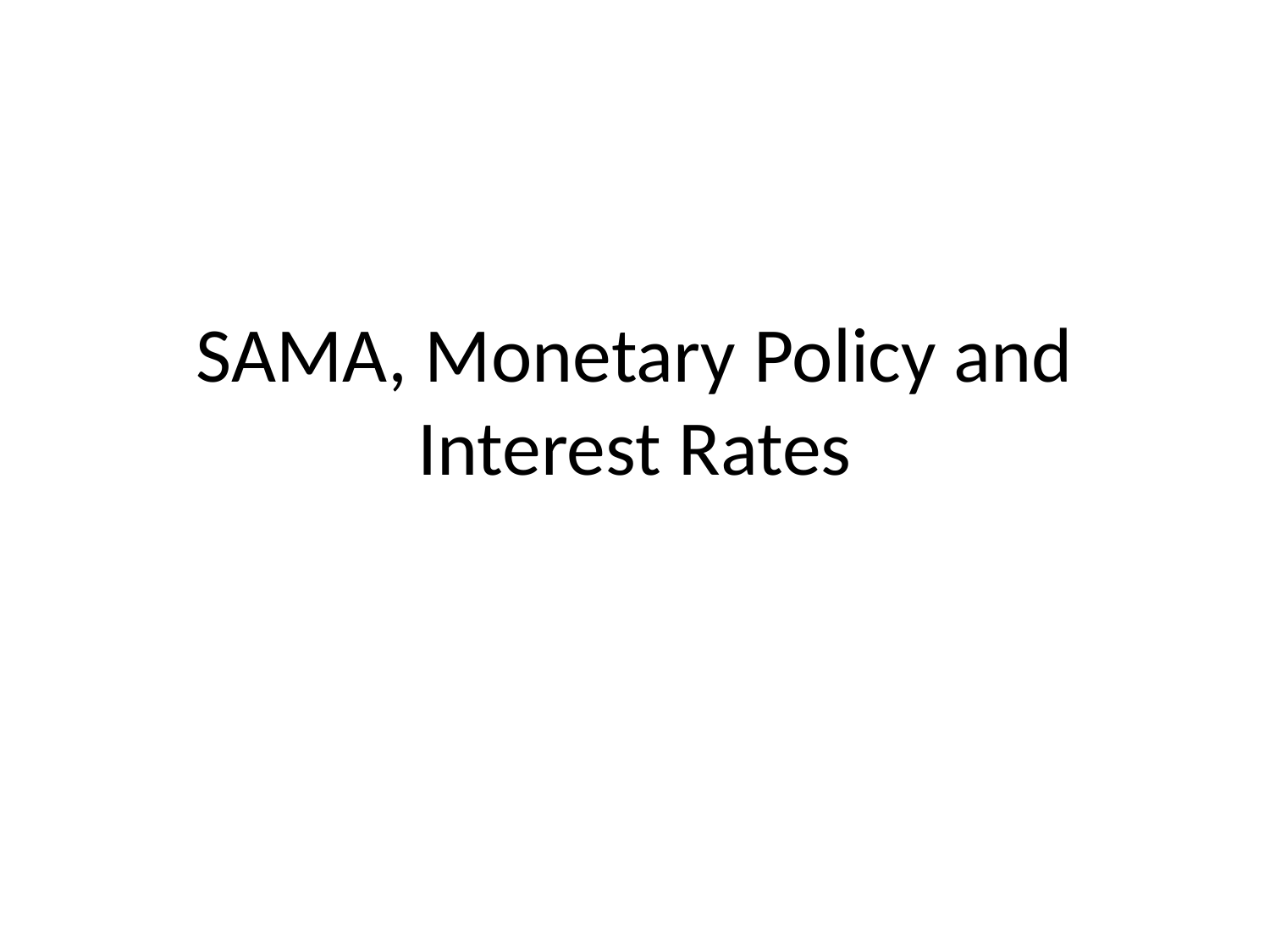

# SAMA, Monetary Policy and Interest Rates